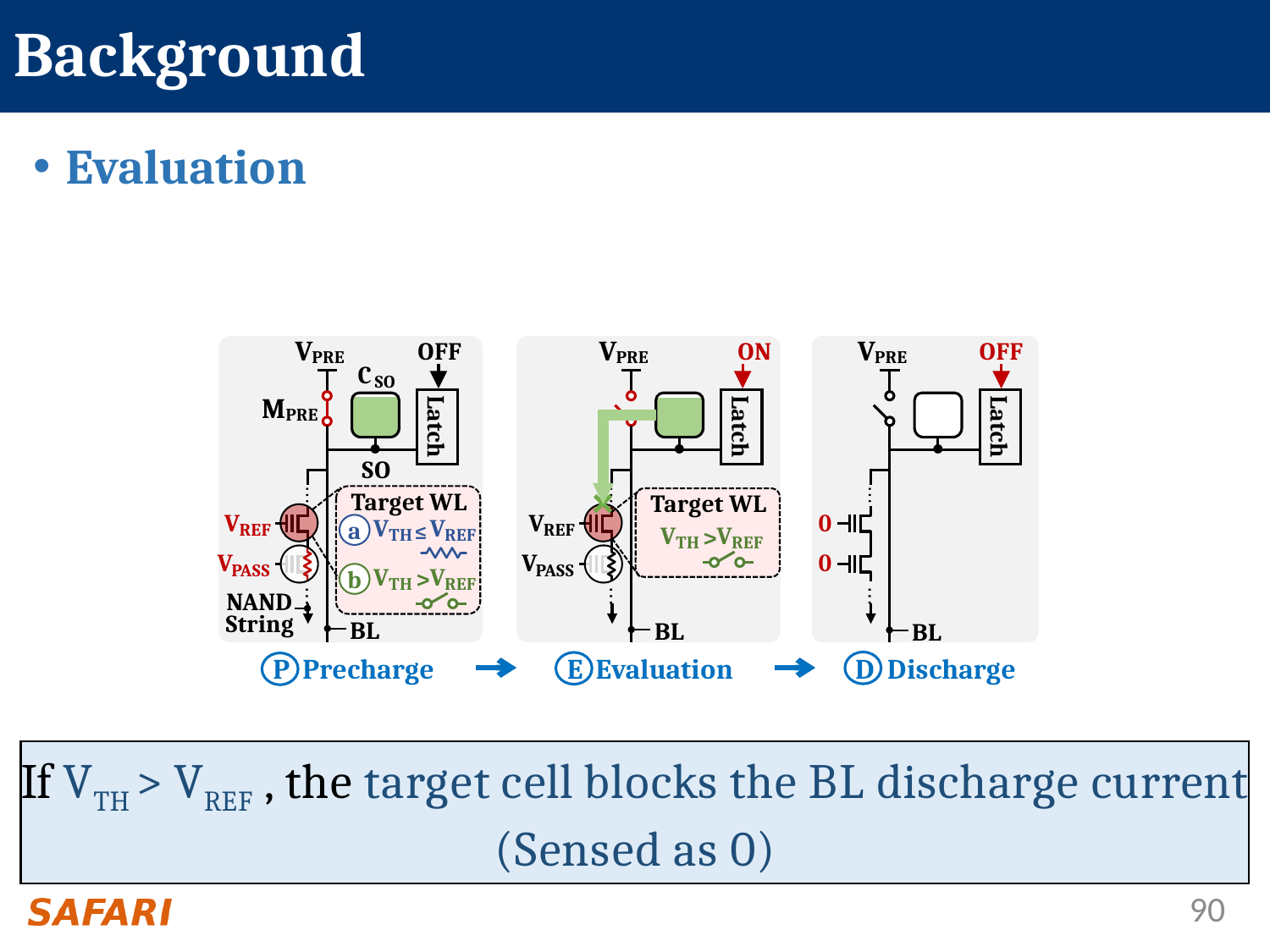

# Background
Evaluation
❹
V
PRE
V
PRE
OFF
OFF

C
SO
M
PRE

Latch
Latch

SO
⋯
⋯
Target WL

≤
V
TH
V
REF
V
REF
0
a

V
PASS
0
V
TH
V
REF
>
b
NAND
String
⋯
⋯

BL
BL
 P  Precharge

D  Discharge
V
PRE
ON

Latch

⋯
Target WL

V
REF
V
TH
V
REF
>

V
PASS

⋯
BL
 E  Evaluation

If VTH > VREF , the target cell blocks the BL discharge current (Sensed as 0)